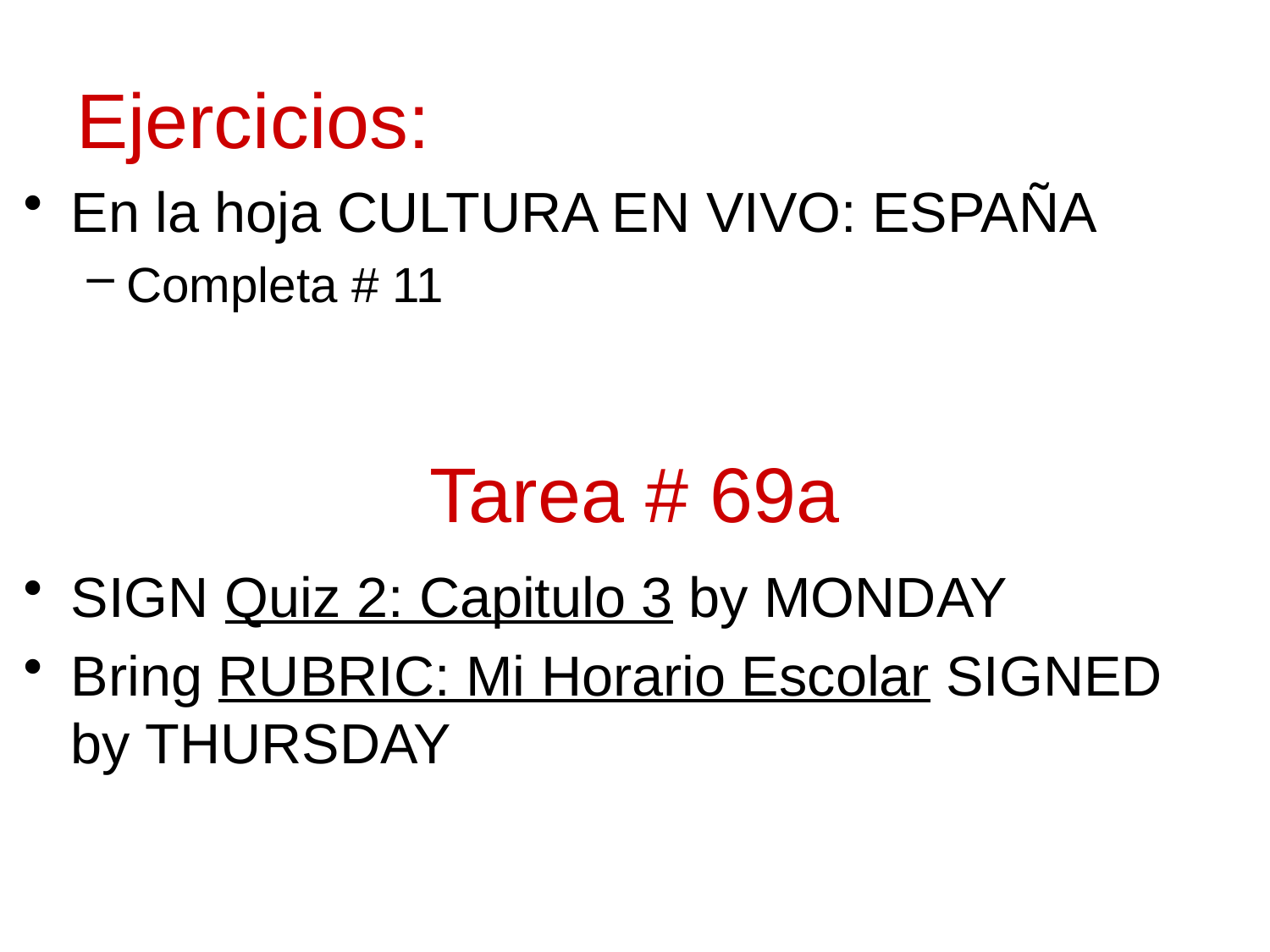

# Ejercicios:
En la hoja CULTURA EN VIVO: ESPAÑA
Completa # 11

SIGN Quiz 2: Capitulo 3 by MONDAY
Bring RUBRIC: Mi Horario Escolar SIGNED by THURSDAY
Tarea # 69a